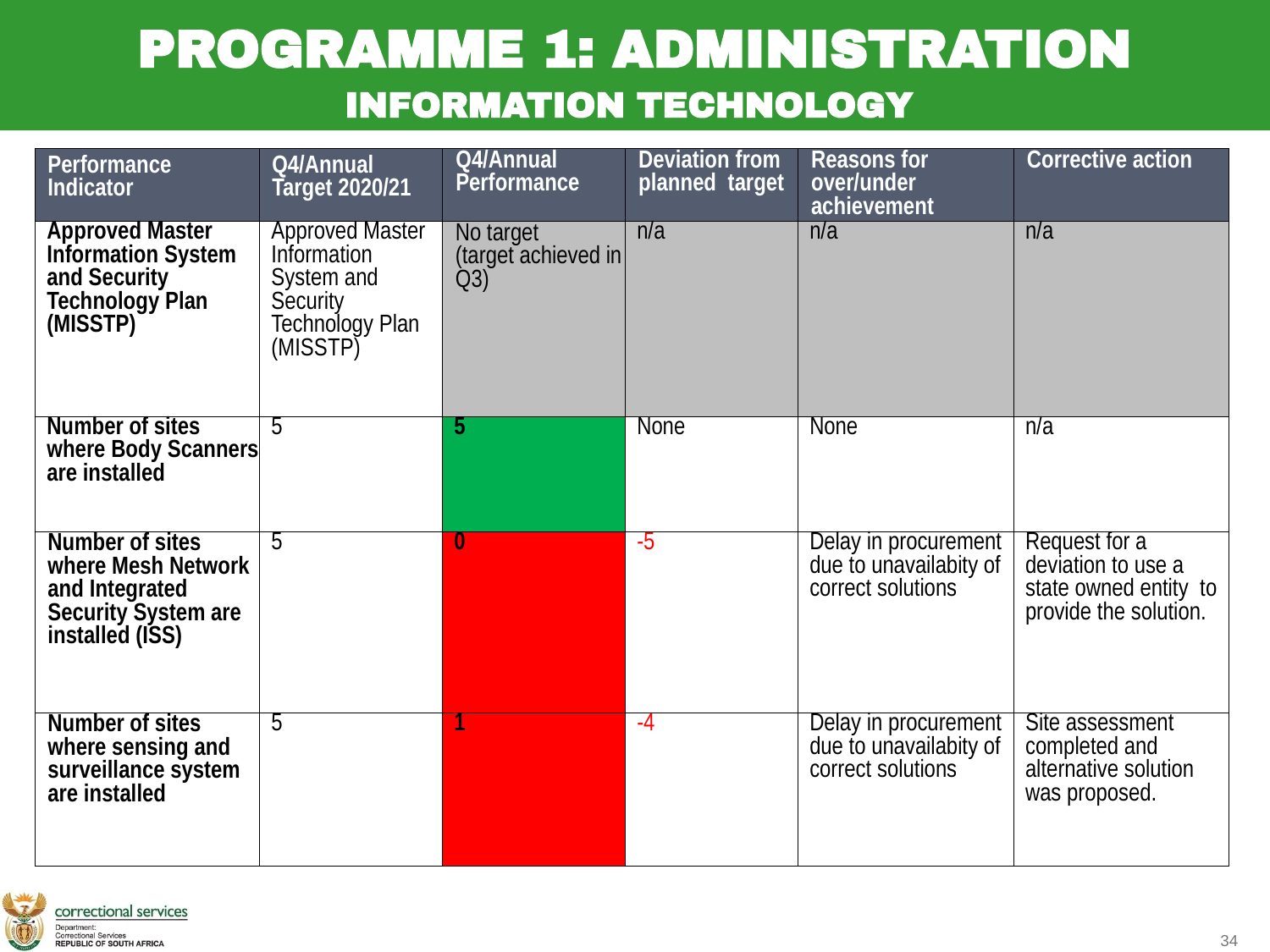

PROGRAMME 1: ADMINISTRATION
INFORMATION TECHNOLOGY
| Performance Indicator | Q4/Annual Target 2020/21 | Q4/Annual Performance | Deviation from planned target | Reasons for over/under achievement | Corrective action |
| --- | --- | --- | --- | --- | --- |
| Approved Master Information System and Security Technology Plan (MISSTP) | Approved Master Information System and Security Technology Plan (MISSTP) | No target (target achieved in Q3) | n/a | n/a | n/a |
| Number of sites where Body Scanners are installed | 5 | 5 | None | None | n/a |
| Number of sites where Mesh Network and Integrated Security System are installed (ISS) | 5 | 0 | -5 | Delay in procurement due to unavailabity of correct solutions | Request for a deviation to use a state owned entity to provide the solution. |
| Number of sites where sensing and surveillance system are installed | 5 | 1 | -4 | Delay in procurement due to unavailabity of correct solutions | Site assessment completed and alternative solution was proposed. |